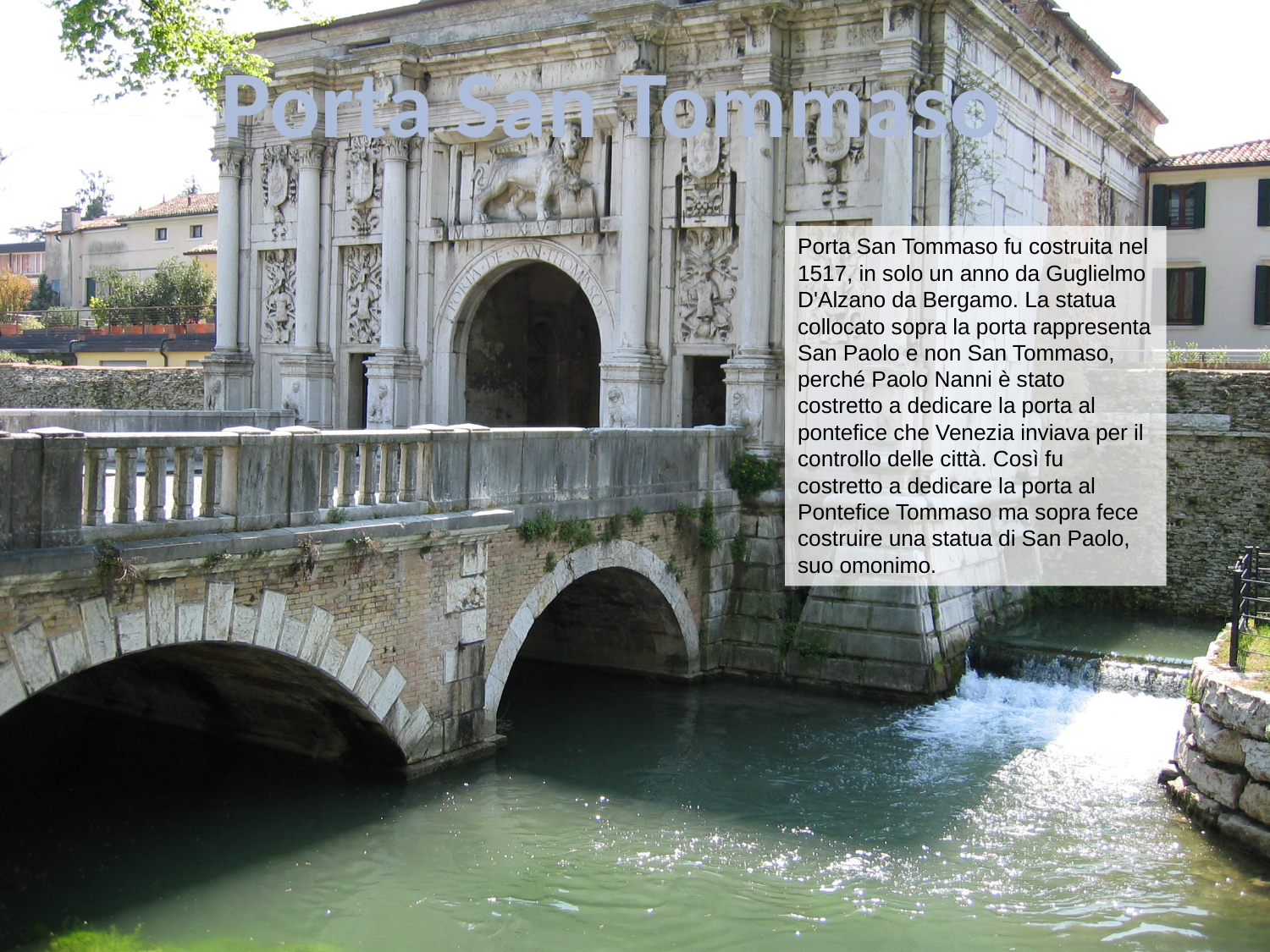

Porta San Tommaso
Porta San Tommaso fu costruita nel 1517, in solo un anno da Guglielmo D'Alzano da Bergamo. La statua collocato sopra la porta rappresenta San Paolo e non San Tommaso, perché Paolo Nanni è stato costretto a dedicare la porta al pontefice che Venezia inviava per il controllo delle città. Così fu costretto a dedicare la porta al Pontefice Tommaso ma sopra fece costruire una statua di San Paolo, suo omonimo.